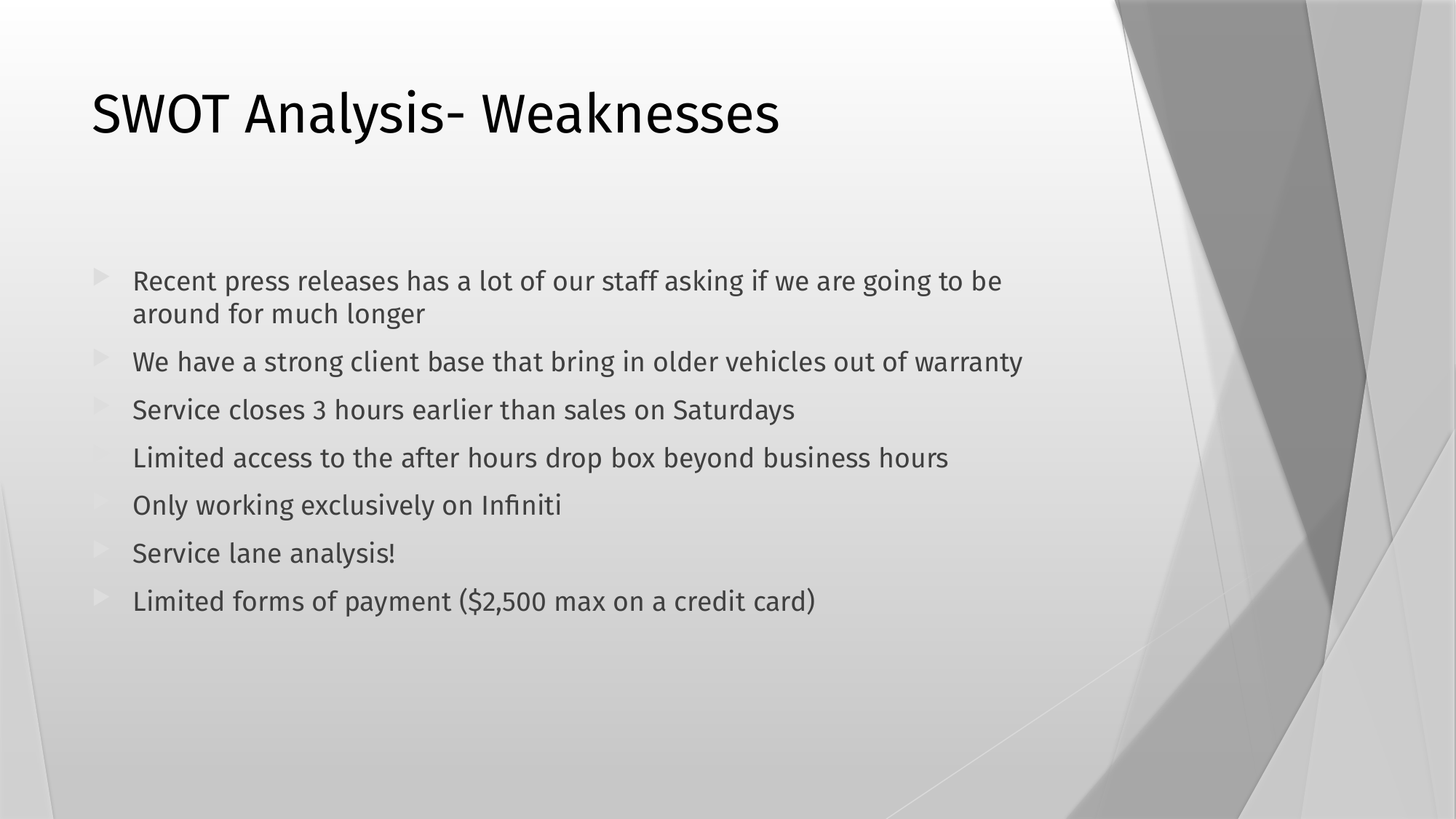

# SWOT Analysis- Weaknesses
Recent press releases has a lot of our staff asking if we are going to be around for much longer
We have a strong client base that bring in older vehicles out of warranty
Service closes 3 hours earlier than sales on Saturdays
Limited access to the after hours drop box beyond business hours
Only working exclusively on Infiniti
Service lane analysis!
Limited forms of payment ($2,500 max on a credit card)